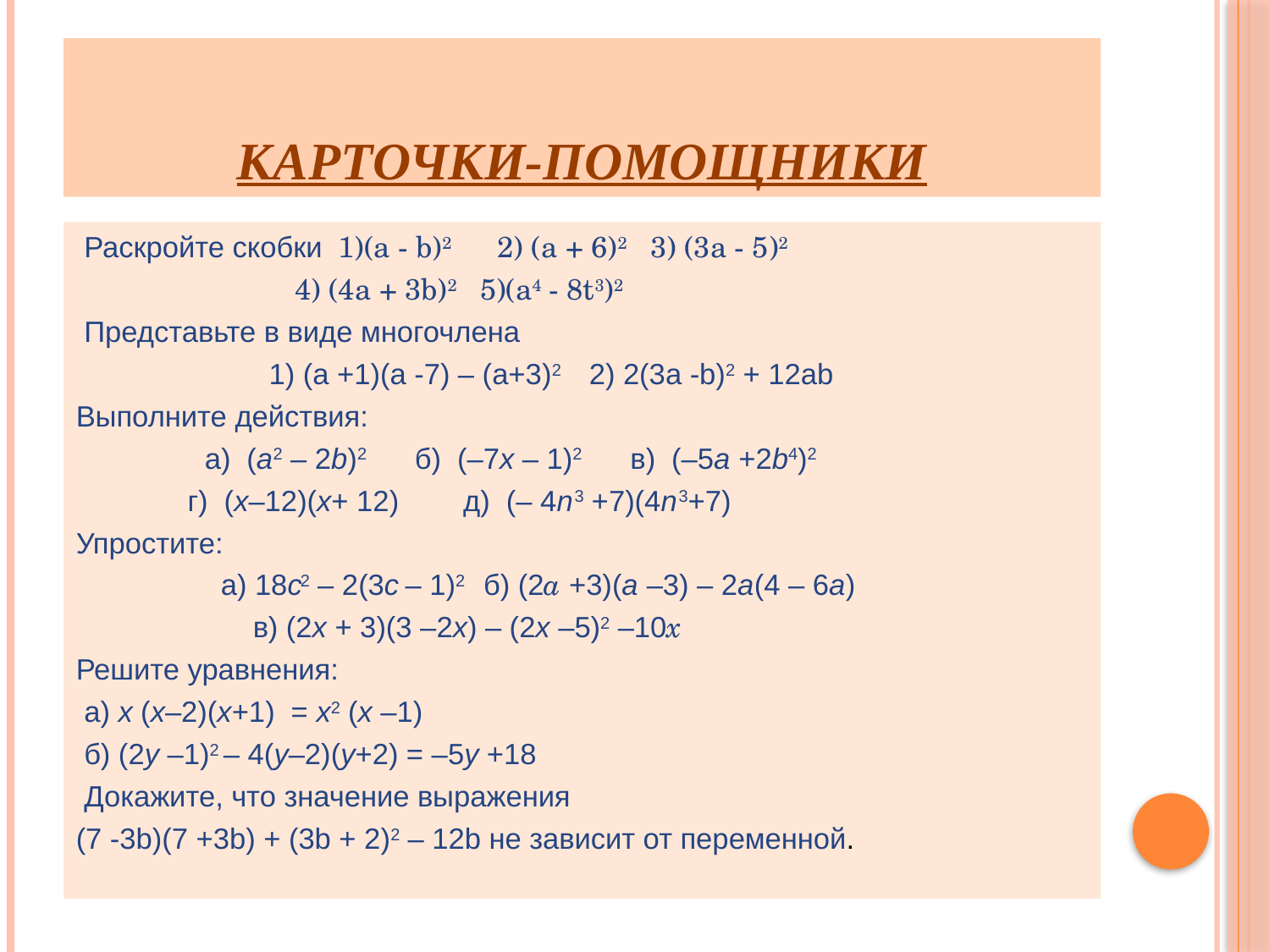

# карточки-помощники
 Раскройте скобки  1)(a - b)2       2) (a + 6)2     3) (3a - 5)2
                                               4) (4a + 3b)2     5)(a4 - 8t3)2
 Представьте в виде многочлена
                        1) (a +1)(a -7) – (a+3)2      2) 2(3a -b)2 + 12ab
Выполните действия:
                а)  (a2 – 2b)2      б)  (–7x – 1)2      в)  (–5a +2b4)2
                        г)  (x–12)(x+ 12)        д)  (– 4n3 +7)(4n3+7)
Упростите:
                  а) 18c2 – 2(3c – 1)2    б) (2a +3)(a –3) – 2a(4 – 6a)
                      в) (2x + 3)(3 –2x) – (2x –5)2 –10x
Решите уравнения:
 а) x (x–2)(x+1)  = x2 (x –1)
 б) (2y –1)2 – 4(y–2)(y+2) = –5y +18
 Докажите, что значение выражения
(7 -3b)(7 +3b) + (3b + 2)2 – 12b не зависит от переменной.